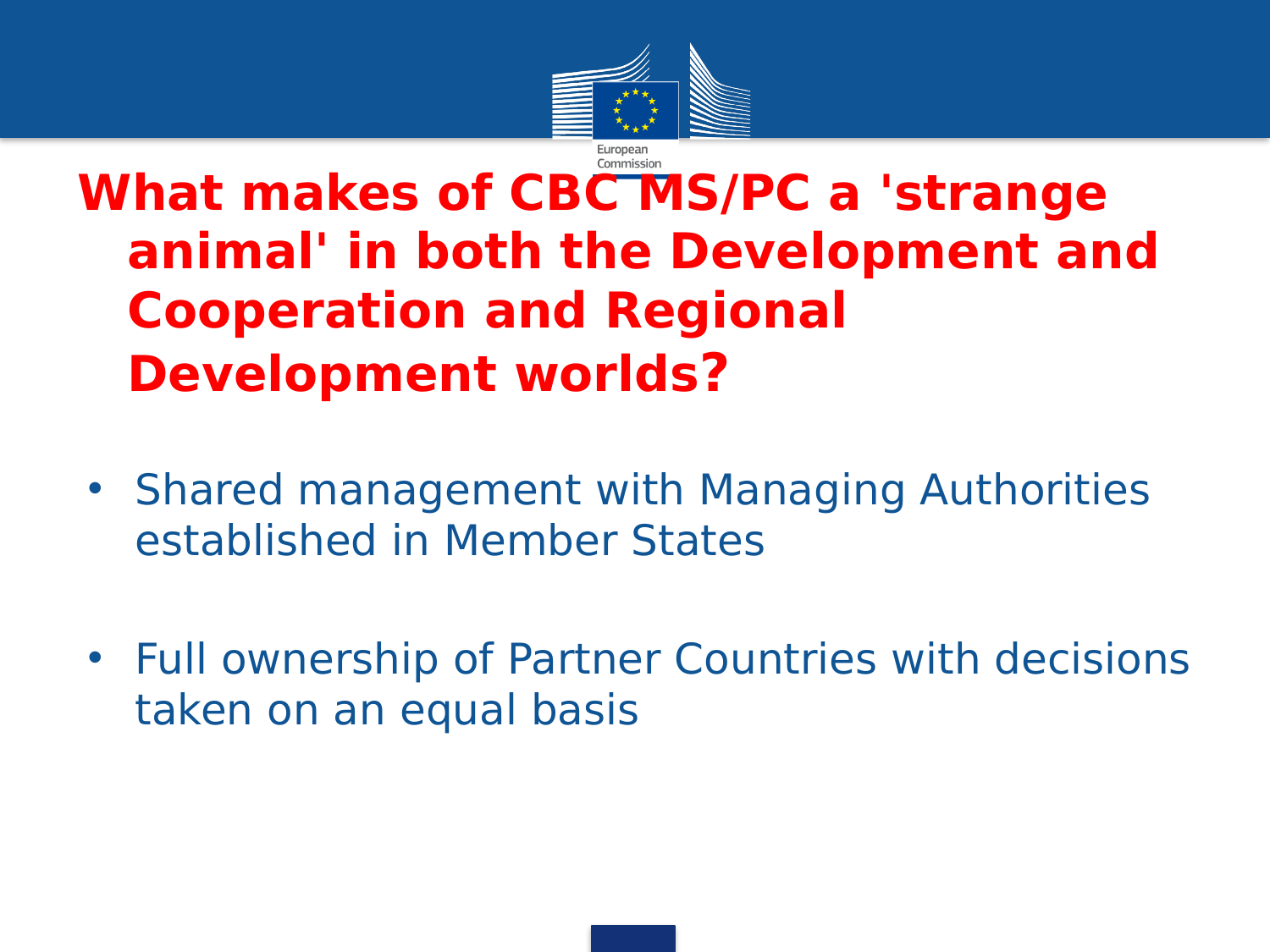

# What makes of CBC MS/PC a 'strange animal' in both the Development and Cooperation and Regional Development worlds?
Shared management with Managing Authorities established in Member States

Full ownership of Partner Countries with decisions taken on an equal basis